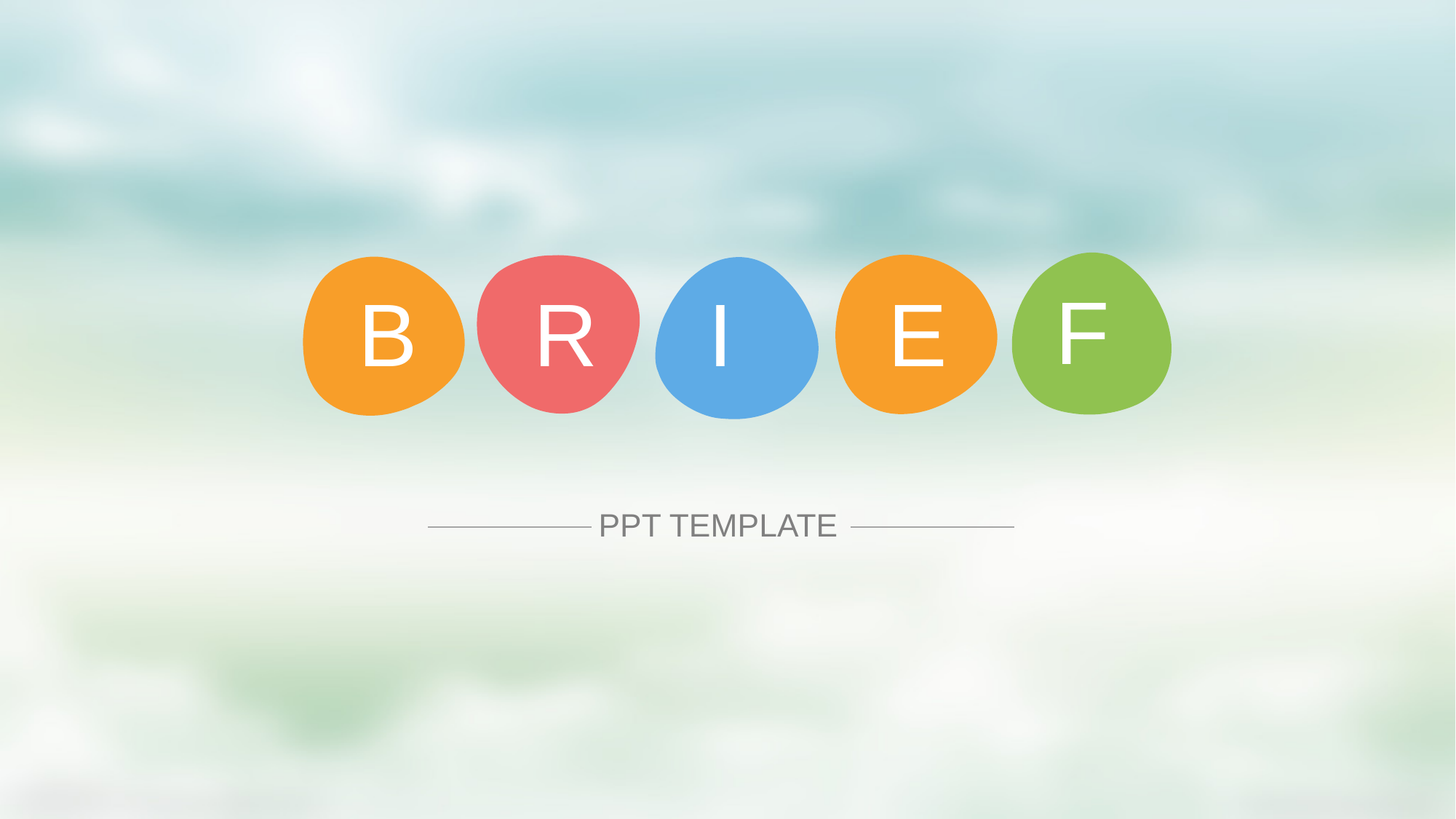

F
B
R
I
E
PPT TEMPLATE